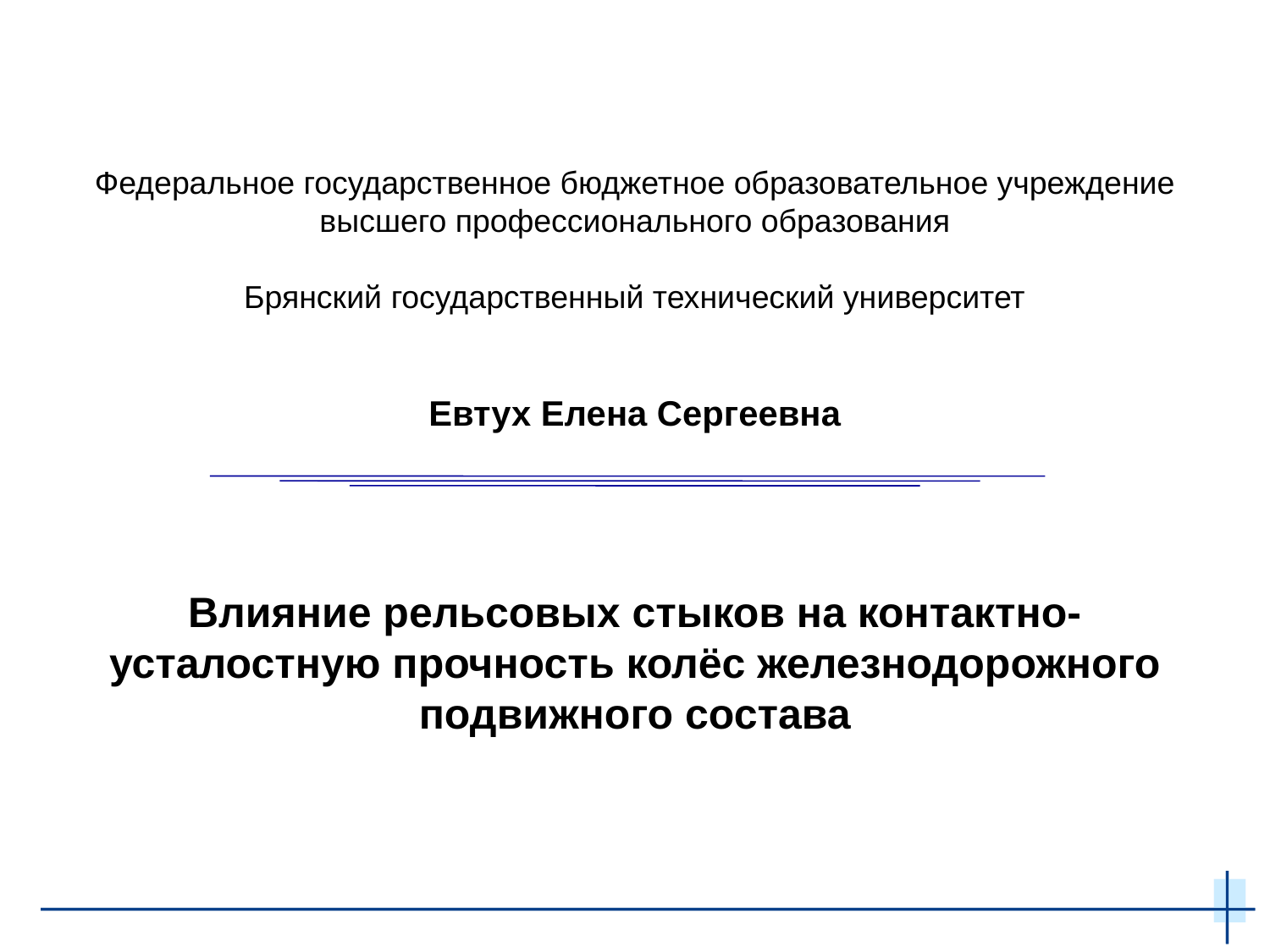

Федеральное государственное бюджетное образовательное учреждение
высшего профессионального образования
Брянский государственный технический университет

Евтух Елена Сергеевна

Влияние рельсовых стыков на контактно-усталостную прочность колёс железнодорожного подвижного состава